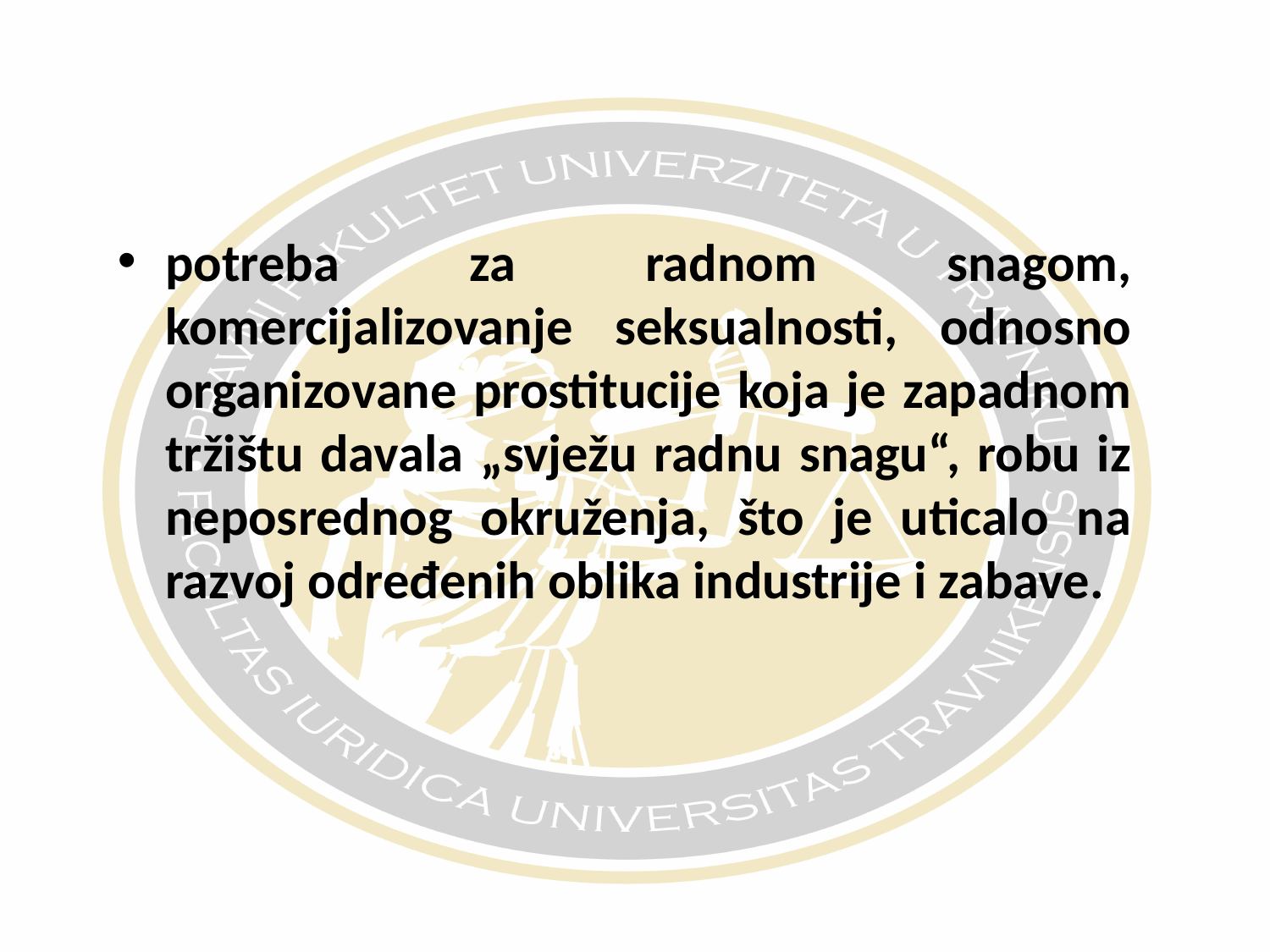

#
potreba za radnom snagom, komercijalizovanje seksualnosti, odnosno organizovane prostitucije koja je zapadnom tržištu davala „svježu radnu snagu“, robu iz neposrednog okruženja, što je uticalo na razvoj određenih oblika industrije i zabave.